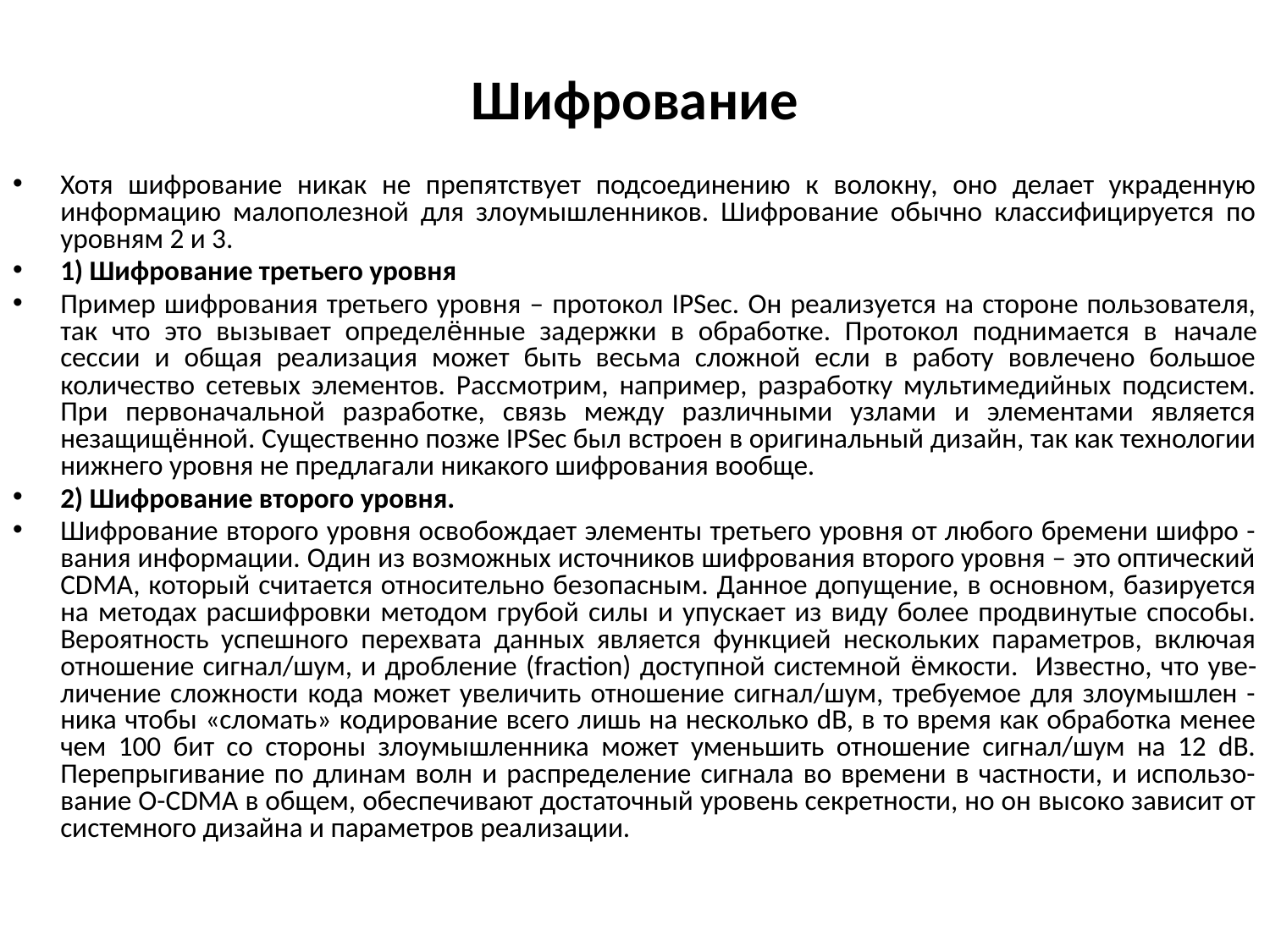

# Шифрование
Хотя шифрование никак не препятствует подсоединению к волокну, оно делает украденную информацию малополезной для злоумышленников. Шифрование обычно классифицируется по уровням 2 и 3.
1) Шифрование третьего уровня
Пример шифрования третьего уровня – протокол IPSec. Он реализуется на стороне пользователя, так что это вызывает определённые задержки в обработке. Протокол поднимается в начале сессии и общая реализация может быть весьма сложной если в работу вовлечено большое количество сетевых элементов. Рассмотрим, например, разработку мультимедийных подсистем. При первоначальной разработке, связь между различными узлами и элементами является незащищённой. Существенно позже IPSec был встроен в оригинальный дизайн, так как технологии нижнего уровня не предлагали никакого шифрования вообще.
2) Шифрование второго уровня.
Шифрование второго уровня освобождает элементы третьего уровня от любого бремени шифро -вания информации. Один из возможных источников шифрования второго уровня – это оптический CDMA, который считается относительно безопасным. Данное допущение, в основном, базируется на методах расшифровки методом грубой силы и упускает из виду более продвинутые способы. Вероятность успешного перехвата данных является функцией нескольких параметров, включая отношение сигнал/шум, и дробление (fraction) доступной системной ёмкости.  Известно, что уве- личение сложности кода может увеличить отношение сигнал/шум, требуемое для злоумышлен -ника чтобы «сломать» кодирование всего лишь на несколько dB, в то время как обработка менее чем 100 бит со стороны злоумышленника может уменьшить отношение сигнал/шум на 12 dB. Перепрыгивание по длинам волн и распределение сигнала во времени в частности, и использо- вание O-CDMA в общем, обеспечивают достаточный уровень секретности, но он высоко зависит от системного дизайна и параметров реализации.